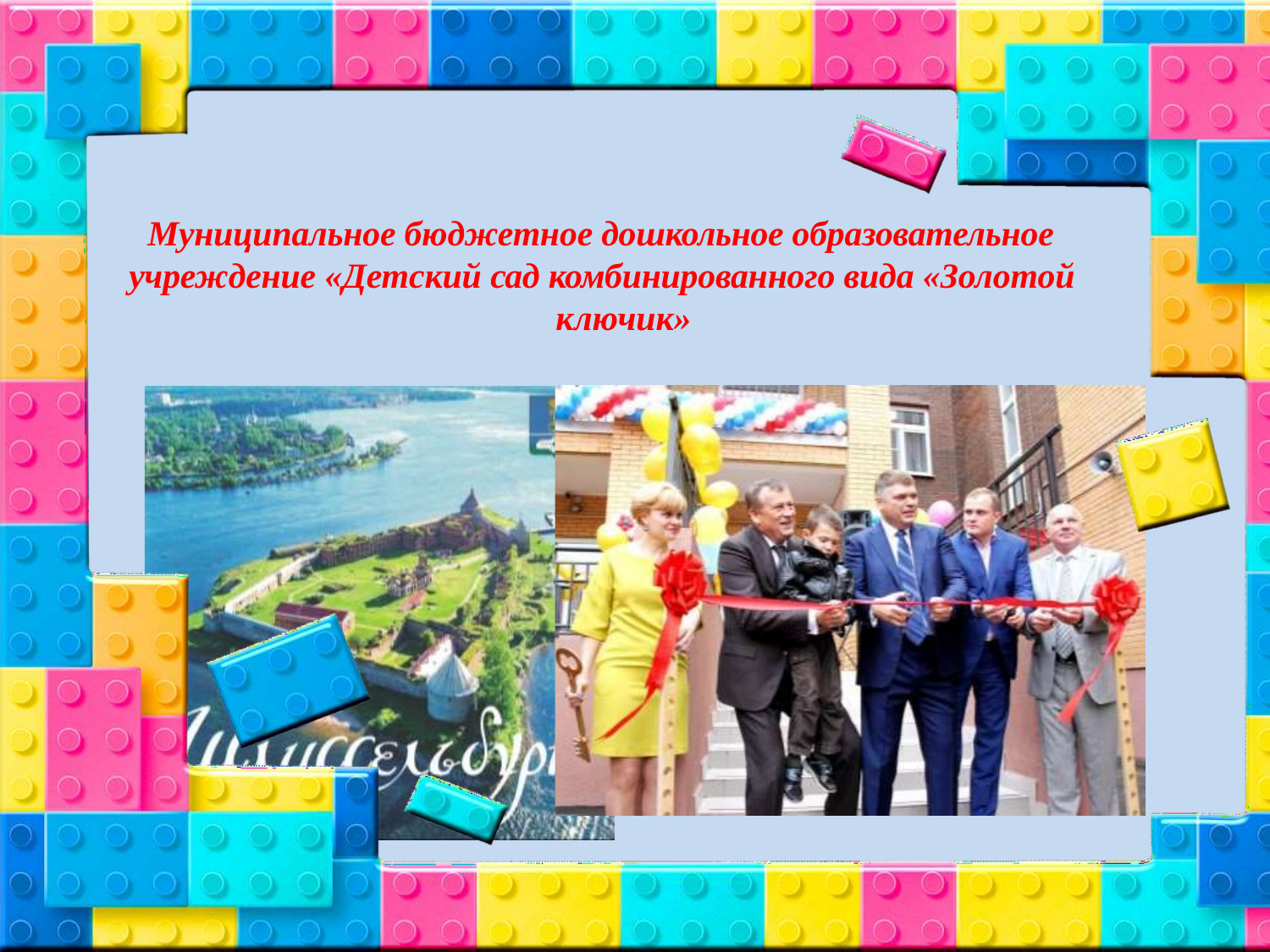

Муниципальное бюджетное дошкольное образовательное  учреждение «Детский сад комбинированного вида «Золотой
ключик»